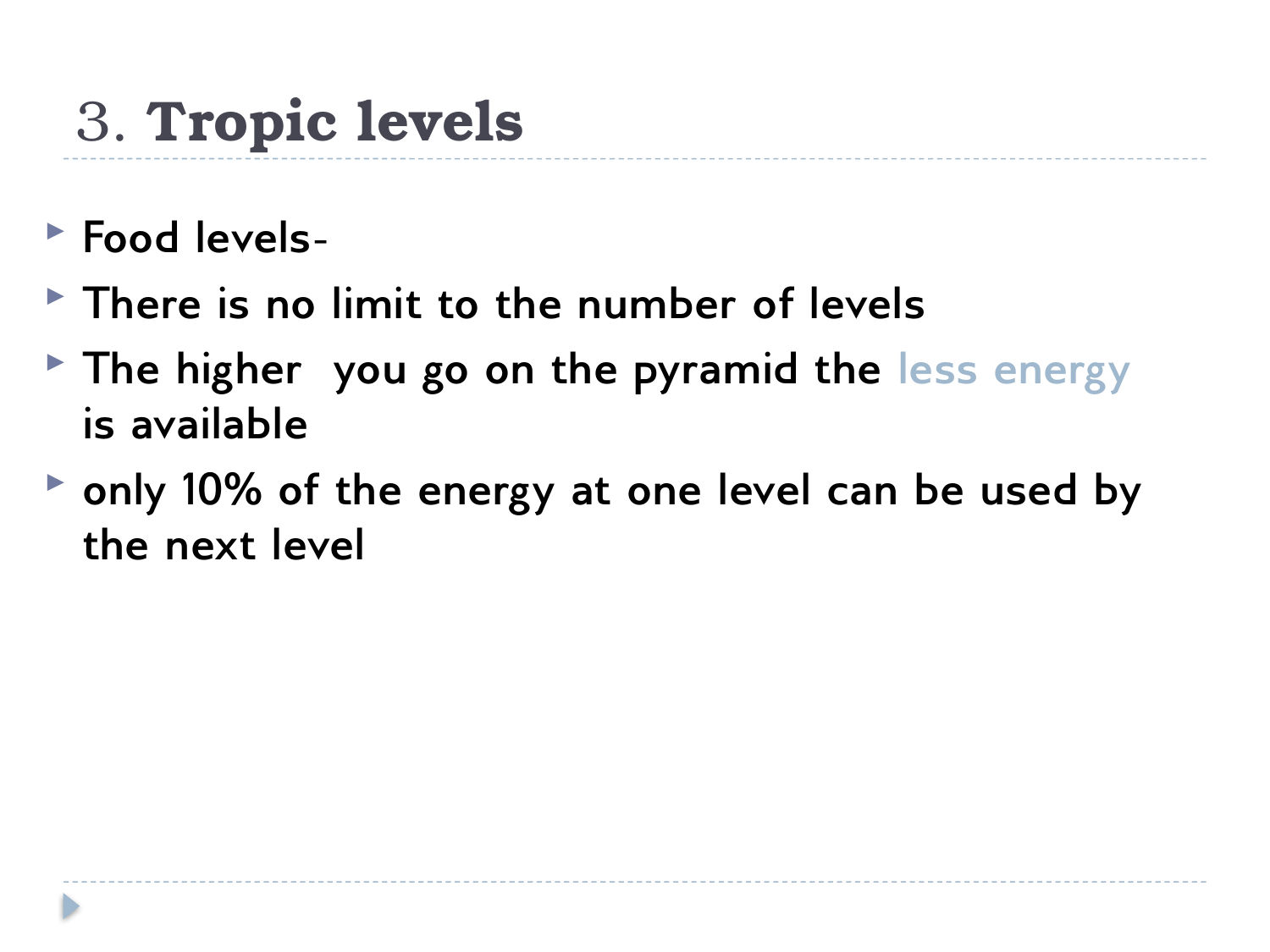

# 3. Tropic levels
Food levels-
There is no limit to the number of levels
The higher  you go on the pyramid the less energy is available
only 10% of the energy at one level can be used by  the next level